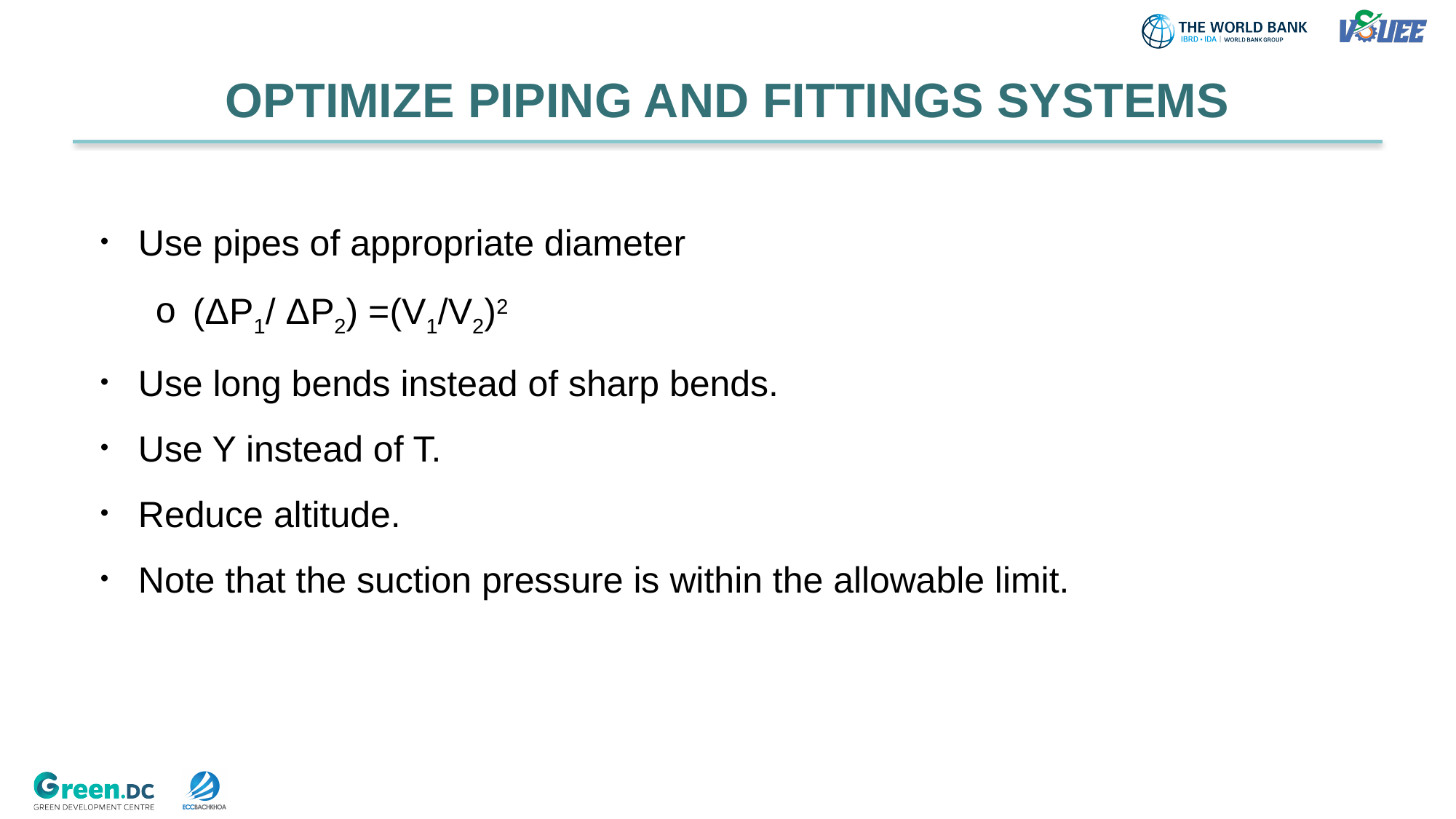

OPTIMIZE PIPING AND FITTINGS SYSTEMS
Use pipes of appropriate diameter
(ΔP1/ ΔP2) =(V1/V2)2
Use long bends instead of sharp bends.
Use Y instead of T.
Reduce altitude.
Note that the suction pressure is within the allowable limit.
25